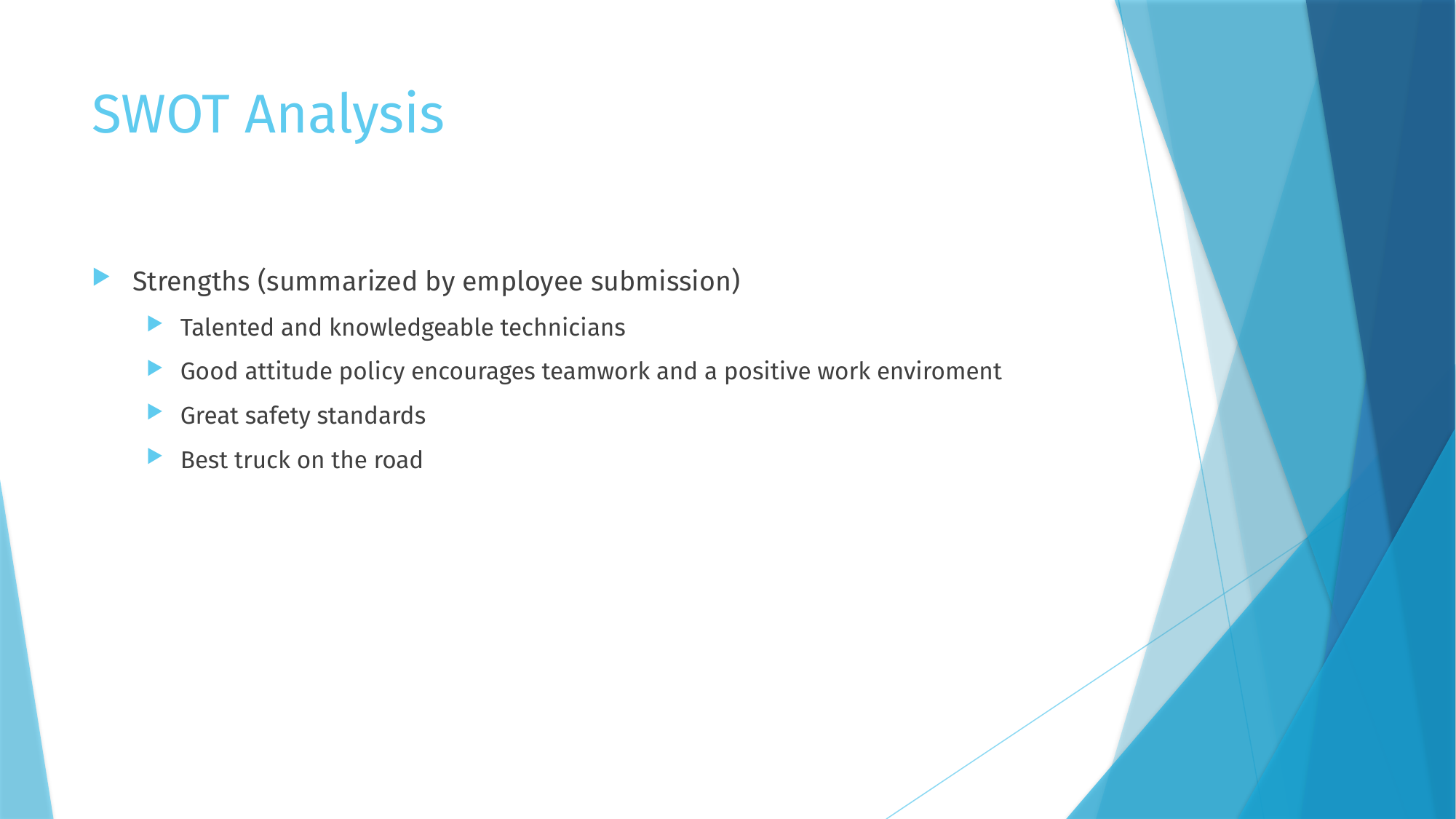

# SWOT Analysis
Strengths (summarized by employee submission)
Talented and knowledgeable technicians
Good attitude policy encourages teamwork and a positive work enviroment
Great safety standards
Best truck on the road